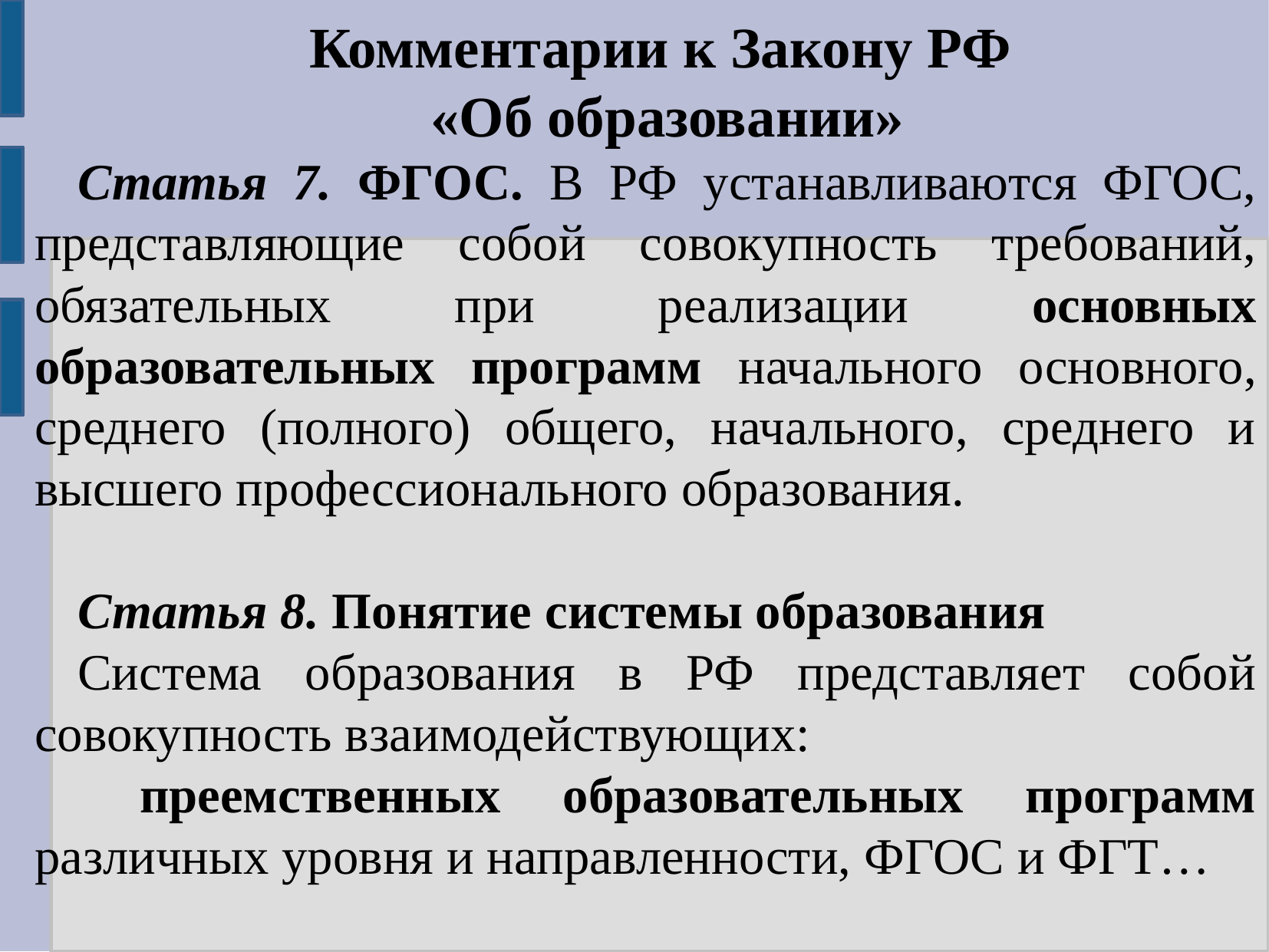

Комментарии к Закону РФ
«Об образовании»
Статья 7. ФГОС. В РФ устанавливаются ФГОС, представляющие собой совокупность требований, обязательных при реализации основных образовательных программ начального основного, среднего (полного) общего, начального, среднего и высшего профессионального образования.

Статья 8. Понятие системы образования
Система образования в РФ представляет собой совокупность взаимодействующих:
 преемственных образовательных программ различных уровня и направленности, ФГОС и ФГТ…